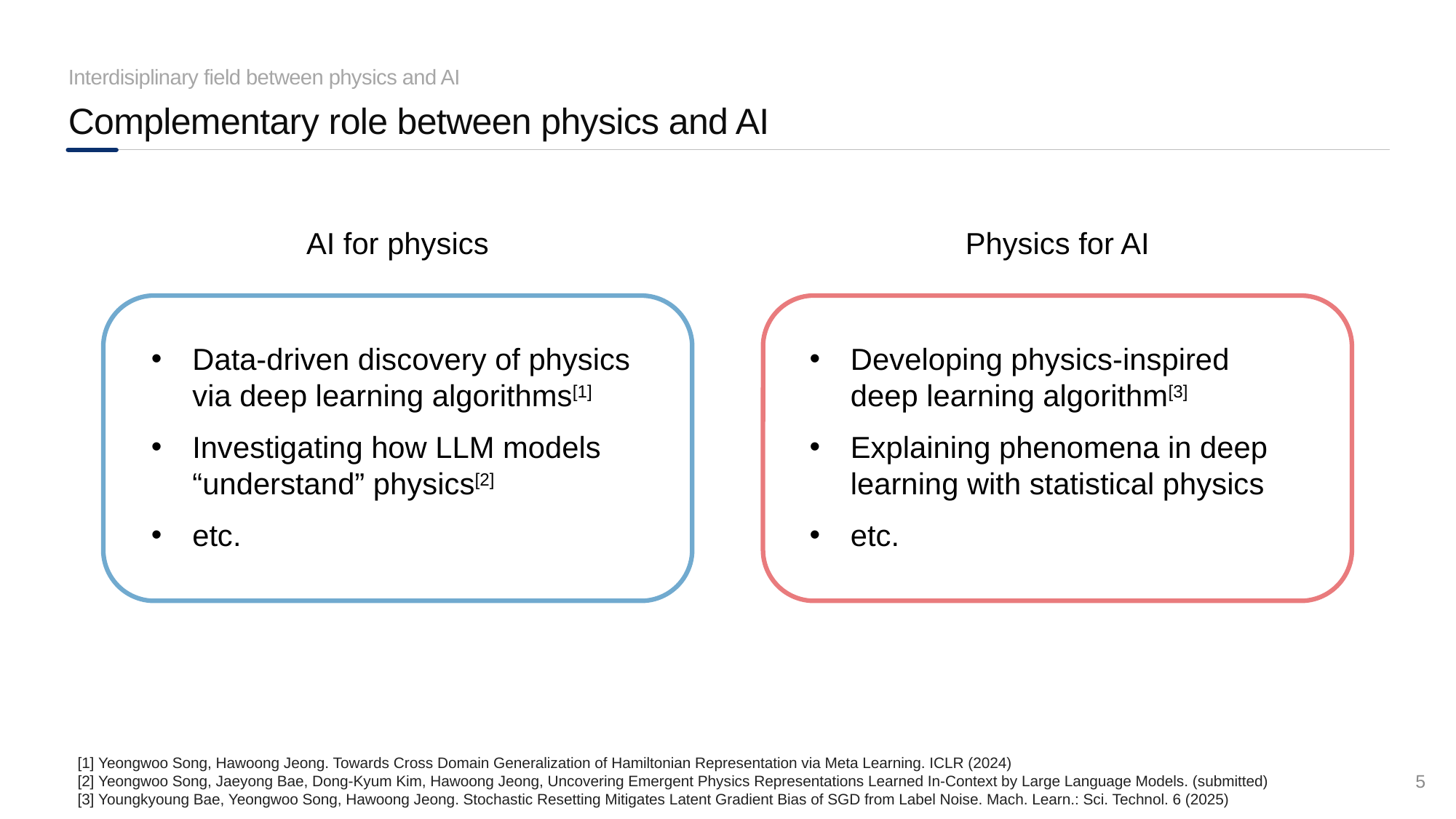

Interdisiplinary field between physics and AI
Complementary role between physics and AI
AI for physics
Physics for AI

Data-driven discovery of physics via deep learning algorithms[1]
Investigating how LLM models “understand” physics[2]
etc.
Developing physics-inspired deep learning algorithm[3]
Explaining phenomena in deep learning with statistical physics
etc.
[1] Yeongwoo Song, Hawoong Jeong. Towards Cross Domain Generalization of Hamiltonian Representation via Meta Learning. ICLR (2024)
[2] Yeongwoo Song, Jaeyong Bae, Dong-Kyum Kim, Hawoong Jeong, Uncovering Emergent Physics Representations Learned In-Context by Large Language Models. (submitted)
[3] Youngkyoung Bae, Yeongwoo Song, Hawoong Jeong. Stochastic Resetting Mitigates Latent Gradient Bias of SGD from Label Noise. Mach. Learn.: Sci. Technol. 6 (2025)
5